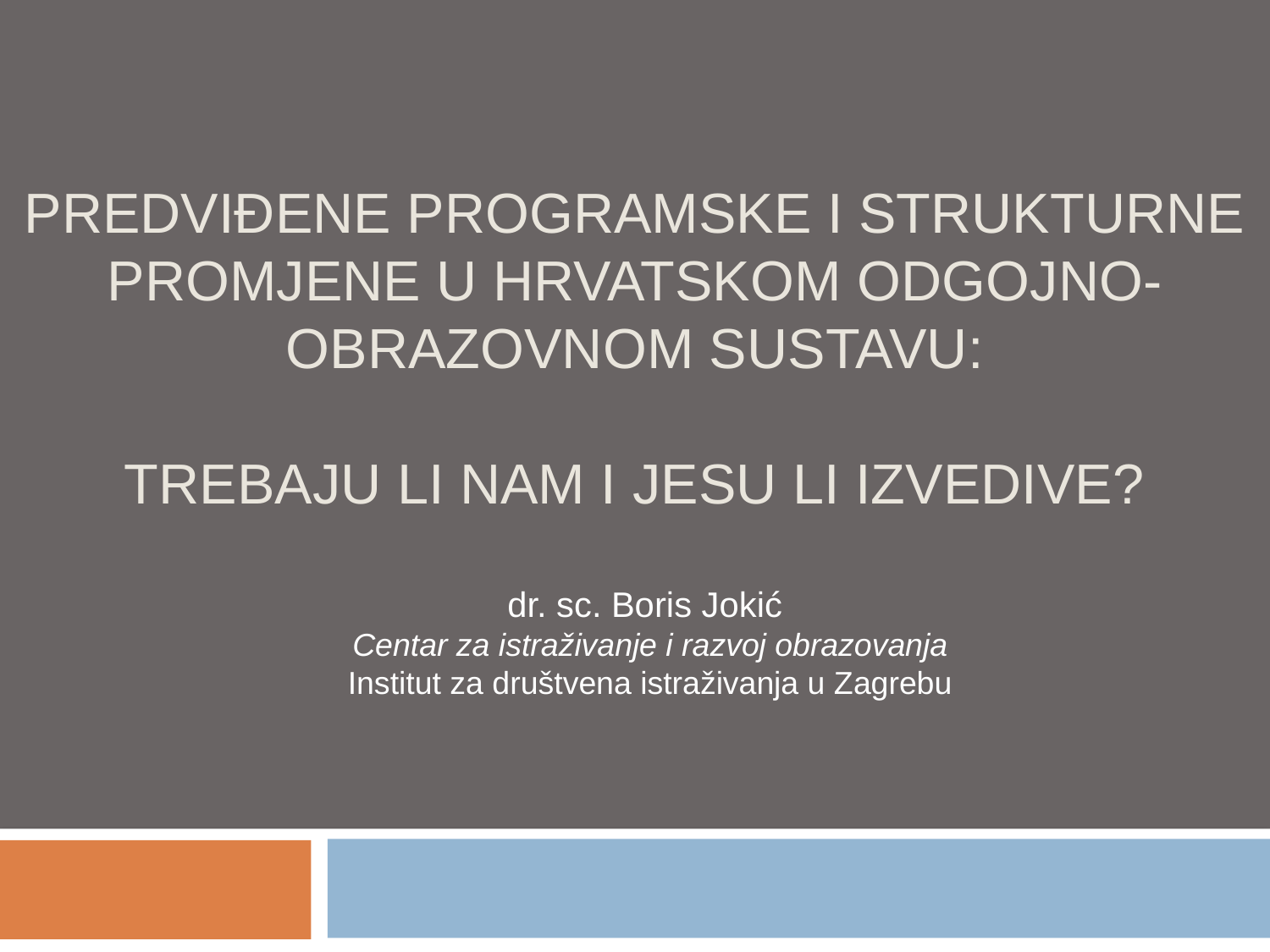

# PREDVIĐENE PROGRAMSKE I STRUKTURNE PROMJENE U HRVATSKOM ODGOJNO-OBRAZOVNOM SUSTAVU: TREBAJU LI NAM I JESU LI IZVEDIVE?
dr. sc. Boris Jokić
Centar za istraživanje i razvoj obrazovanja
Institut za društvena istraživanja u Zagrebu